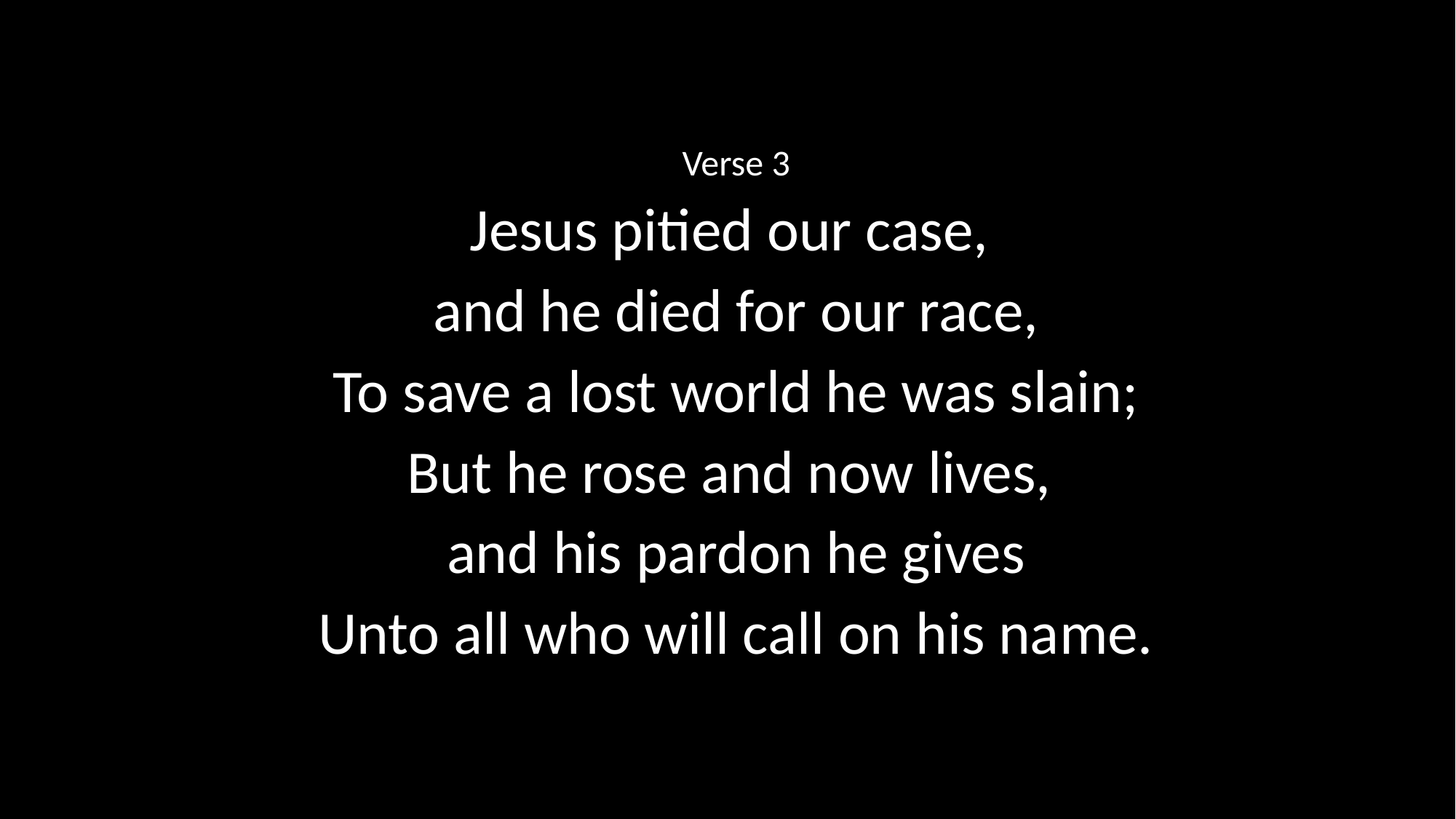

Verse 3
Jesus pitied our case,
and he died for our race,
To save a lost world he was slain;
But he rose and now lives,
and his pardon he gives
Unto all who will call on his name.